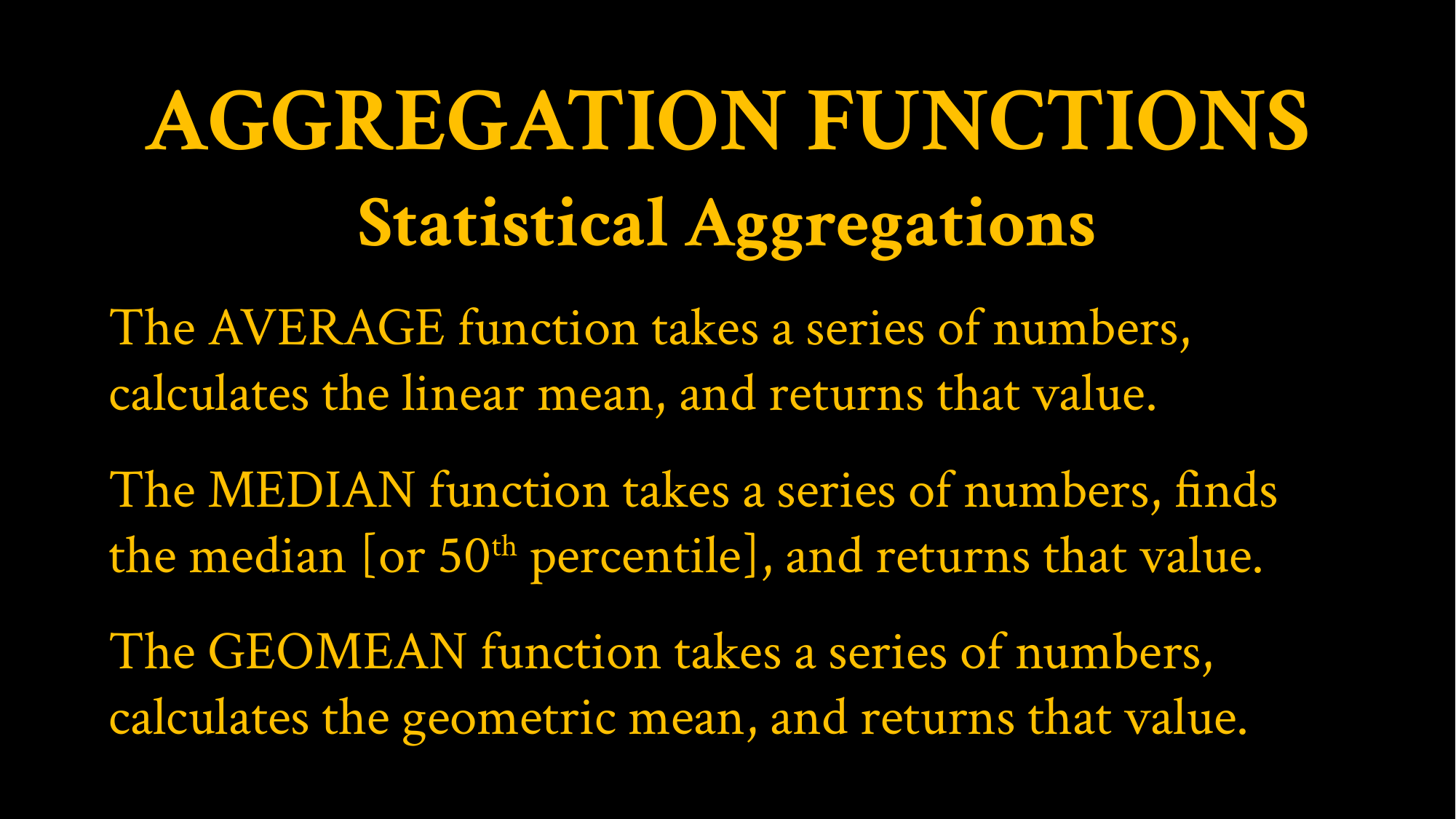

AGGREGATION FUNCTIONS
Statistical Aggregations
The AVERAGE function takes a series of numbers, calculates the linear mean, and returns that value.
The MEDIAN function takes a series of numbers, finds the median [or 50th percentile], and returns that value.
The GEOMEAN function takes a series of numbers, calculates the geometric mean, and returns that value.